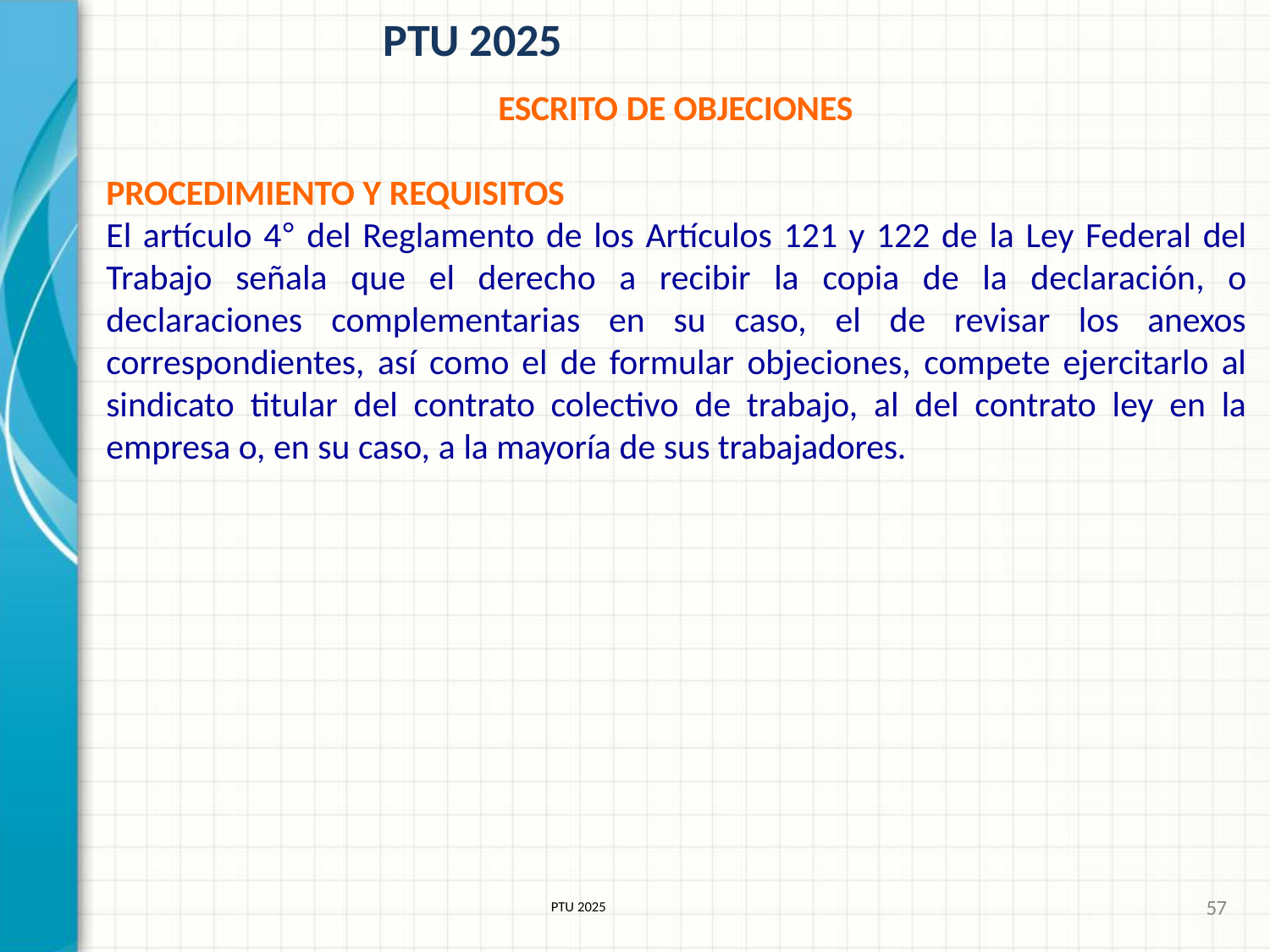

# PTU 2025
ESCRITO DE OBJECIONES
PROCEDIMIENTO Y REQUISITOS
El artículo 4° del Reglamento de los Artículos 121 y 122 de la Ley Federal del Trabajo  señala  que  el  derecho  a  recibir  la  copia  de  la  declaración,  o declaraciones  complementarias  en  su  caso,  el  de  revisar  los  anexos correspondientes, así como el de formular objeciones, compete ejercitarlo al sindicato titular del contrato colectivo de trabajo, al del contrato ley en la empresa o, en su caso, a la mayoría de sus trabajadores.
57
PTU 2025